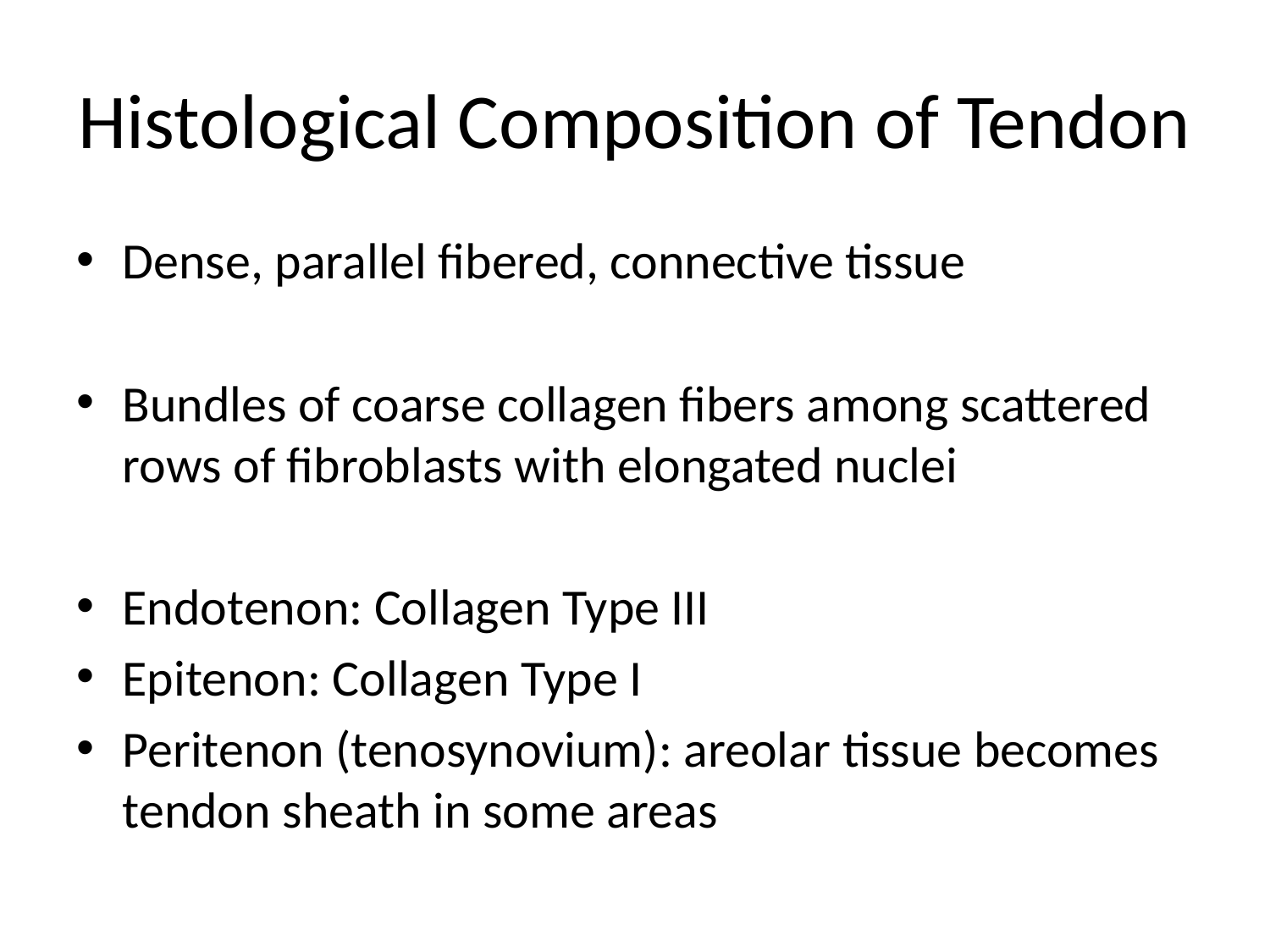

# Histological Composition of Tendon
Dense, parallel fibered, connective tissue

Bundles of coarse collagen fibers among scattered rows of fibroblasts with elongated nuclei

Endotenon: Collagen Type III
Epitenon: Collagen Type I
Peritenon (tenosynovium): areolar tissue becomes tendon sheath in some areas